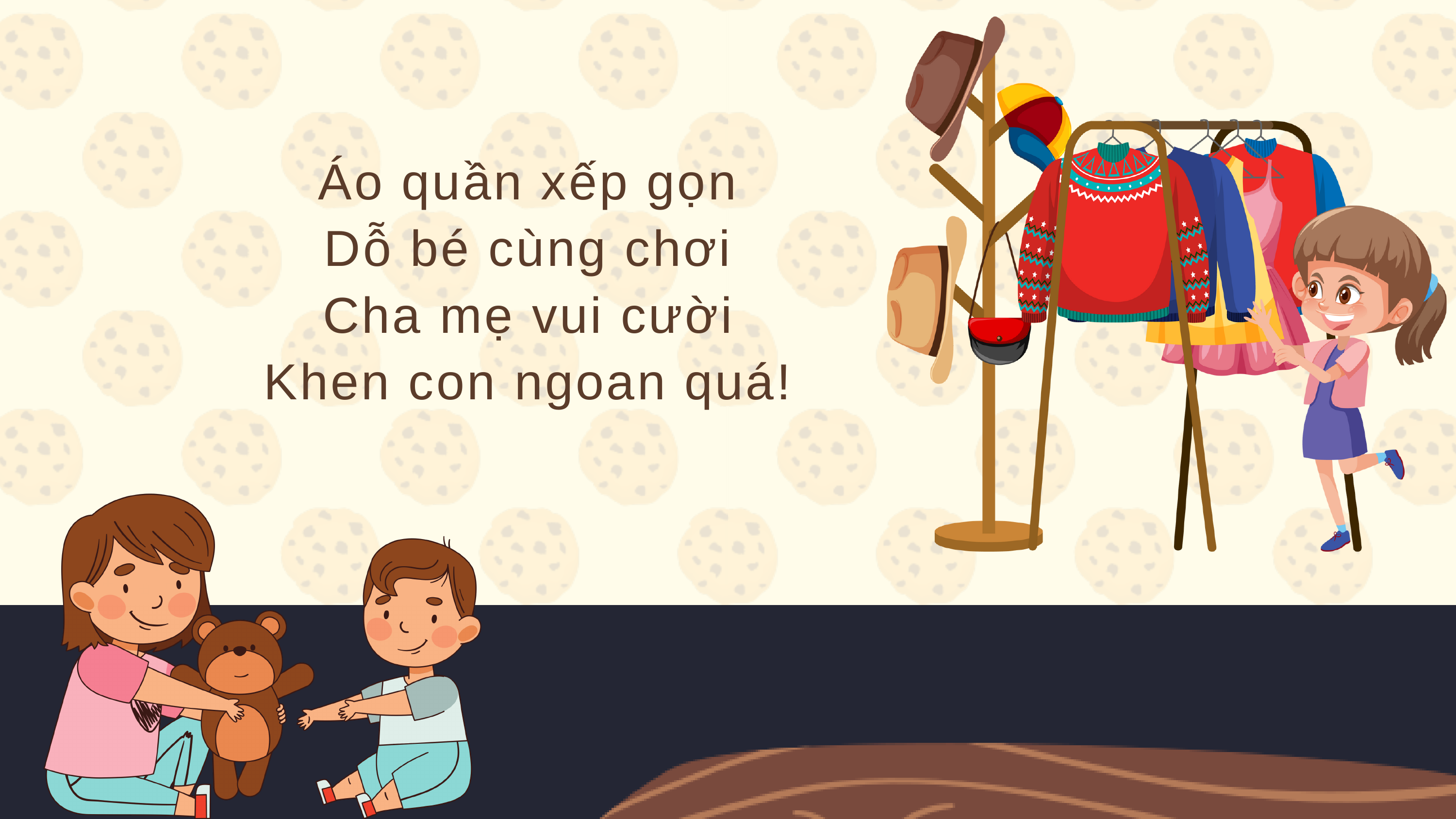

Áo quần xếp gọn
Dỗ bé cùng chơi
Cha mẹ vui cười
Khen con ngoan quá!